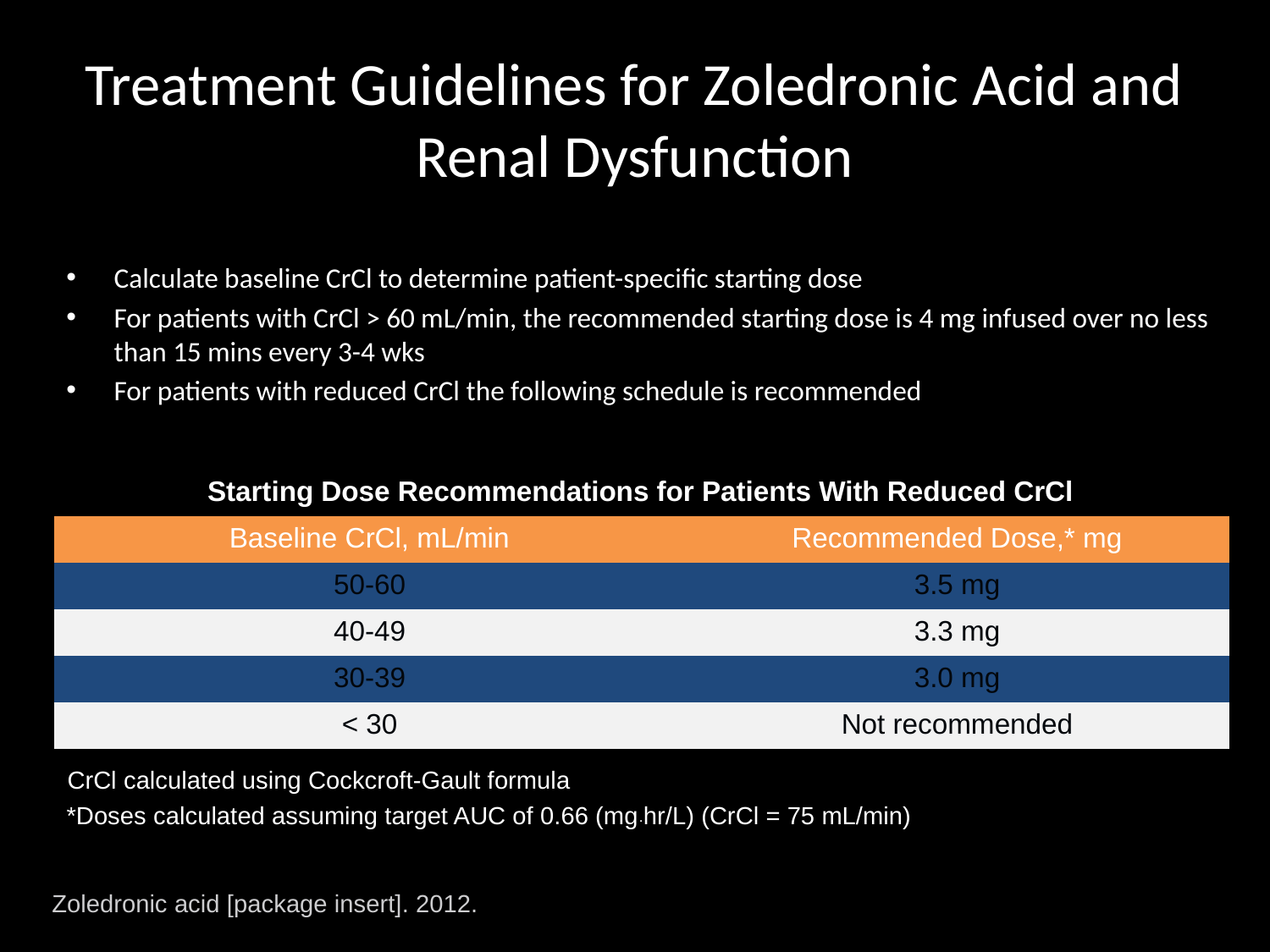

# Treatment Guidelines for Zoledronic Acid and Renal Dysfunction
Calculate baseline CrCl to determine patient-specific starting dose
For patients with CrCl > 60 mL/min, the recommended starting dose is 4 mg infused over no less than 15 mins every 3-4 wks
For patients with reduced CrCl the following schedule is recommended
Starting Dose Recommendations for Patients With Reduced CrCl
| Baseline CrCl, mL/min | Recommended Dose,\* mg |
| --- | --- |
| 50-60 | 3.5 mg |
| 40-49 | 3.3 mg |
| 30-39 | 3.0 mg |
| < 30 | Not recommended |
CrCl calculated using Cockcroft-Gault formula
*Doses calculated assuming target AUC of 0.66 (mg.hr/L) (CrCl = 75 mL/min)
Zoledronic acid [package insert]. 2012.